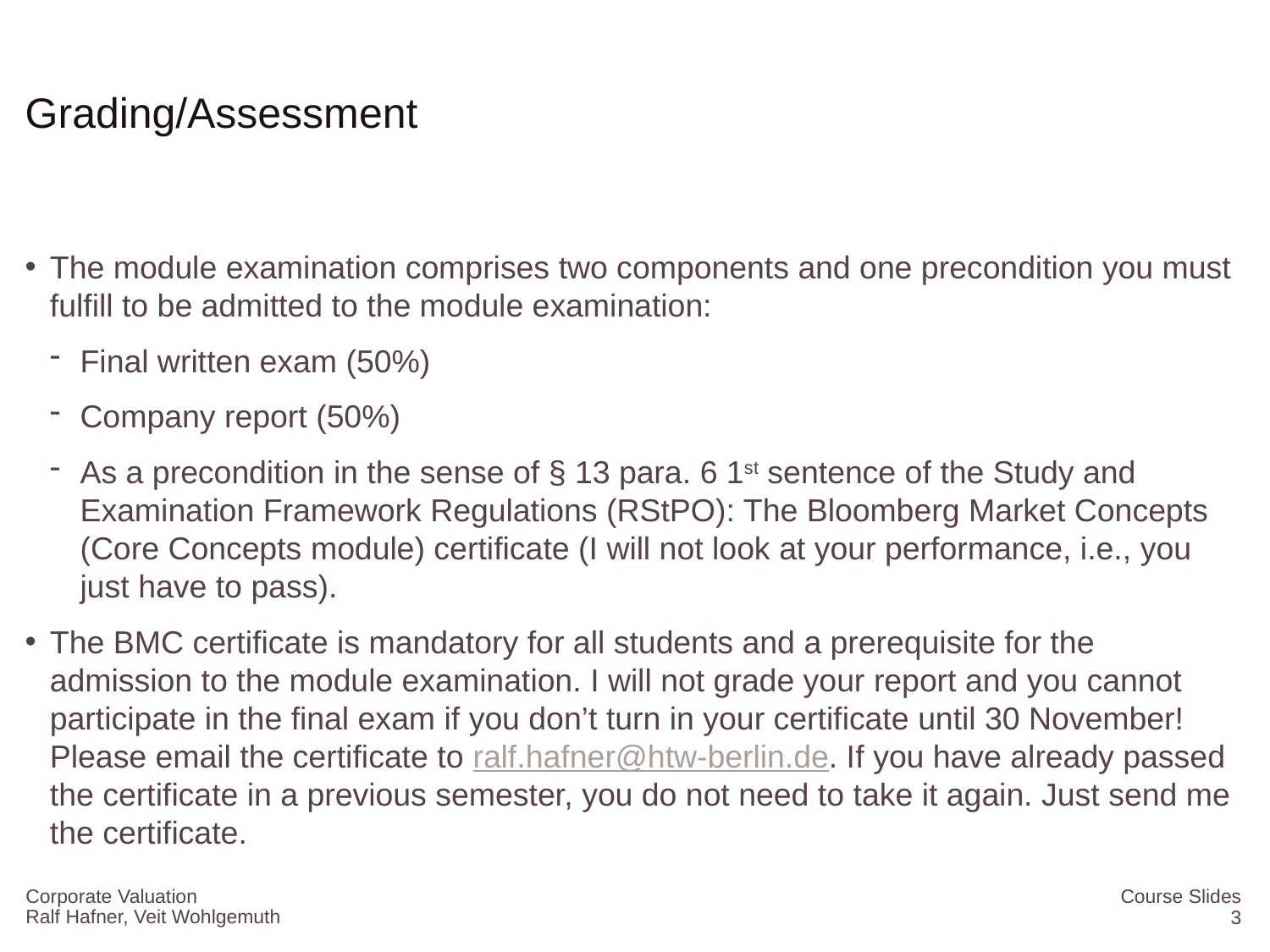

# Grading/Assessment
The module examination comprises two components and one precondition you must fulfill to be admitted to the module examination:
Final written exam (50%)
Company report (50%)
As a precondition in the sense of § 13 para. 6 1st sentence of the Study and Examination Framework Regulations (RStPO): The Bloomberg Market Concepts (Core Concepts module) certificate (I will not look at your performance, i.e., you just have to pass).
The BMC certificate is mandatory for all students and a prerequisite for the admission to the module examination. I will not grade your report and you cannot participate in the final exam if you don’t turn in your certificate until 30 November! Please email the certificate to ralf.hafner@htw-berlin.de. If you have already passed the certificate in a previous semester, you do not need to take it again. Just send me the certificate.

Corporate Valuation
Course Slides
3